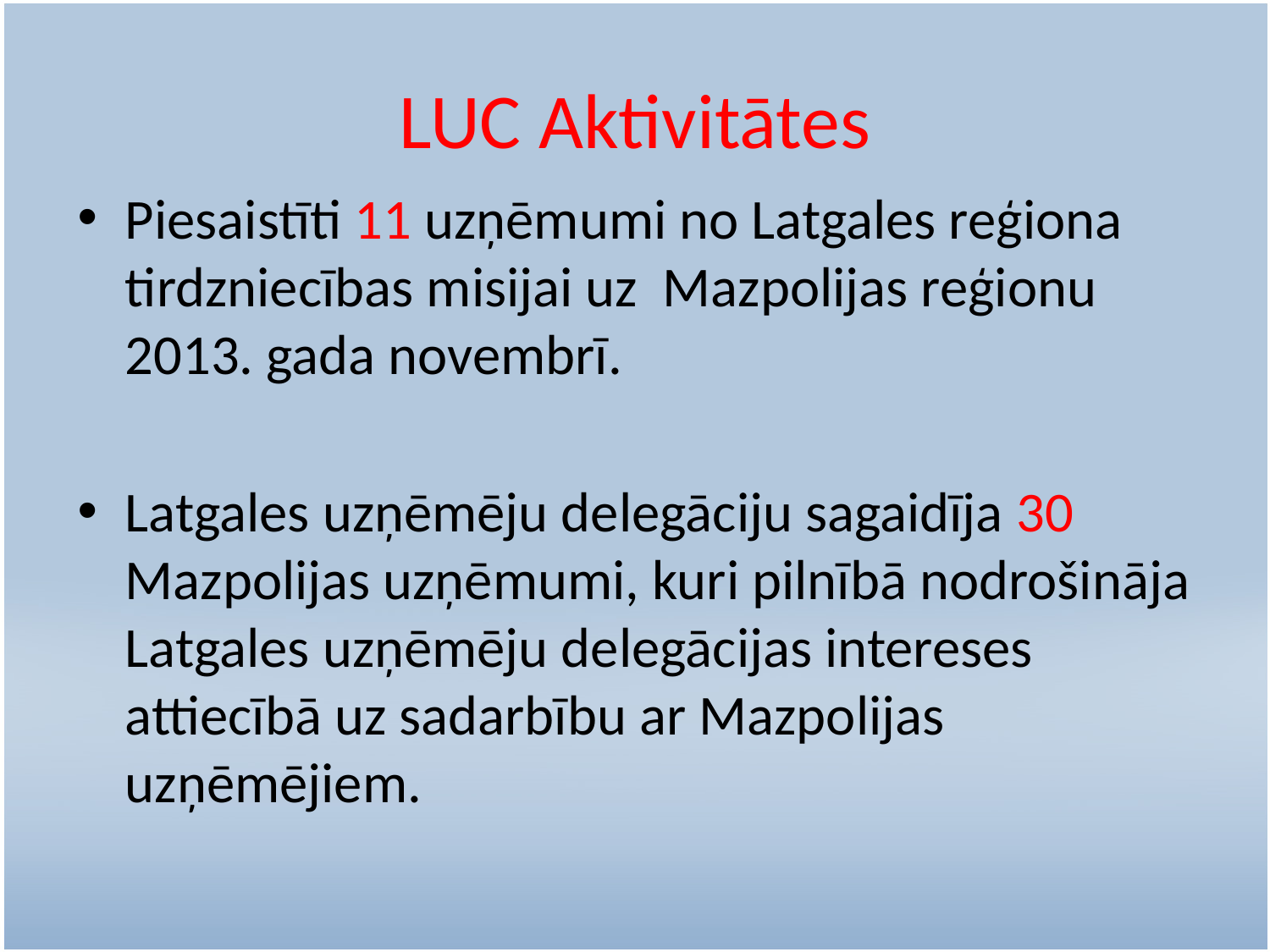

# LUC Aktivitātes
Piesaistīti 11 uzņēmumi no Latgales reģiona tirdzniecības misijai uz  Mazpolijas reģionu 2013. gada novembrī.

Latgales uzņēmēju delegāciju sagaidīja 30 Mazpolijas uzņēmumi, kuri pilnībā nodrošināja Latgales uzņēmēju delegācijas intereses attiecībā uz sadarbību ar Mazpolijas uzņēmējiem.